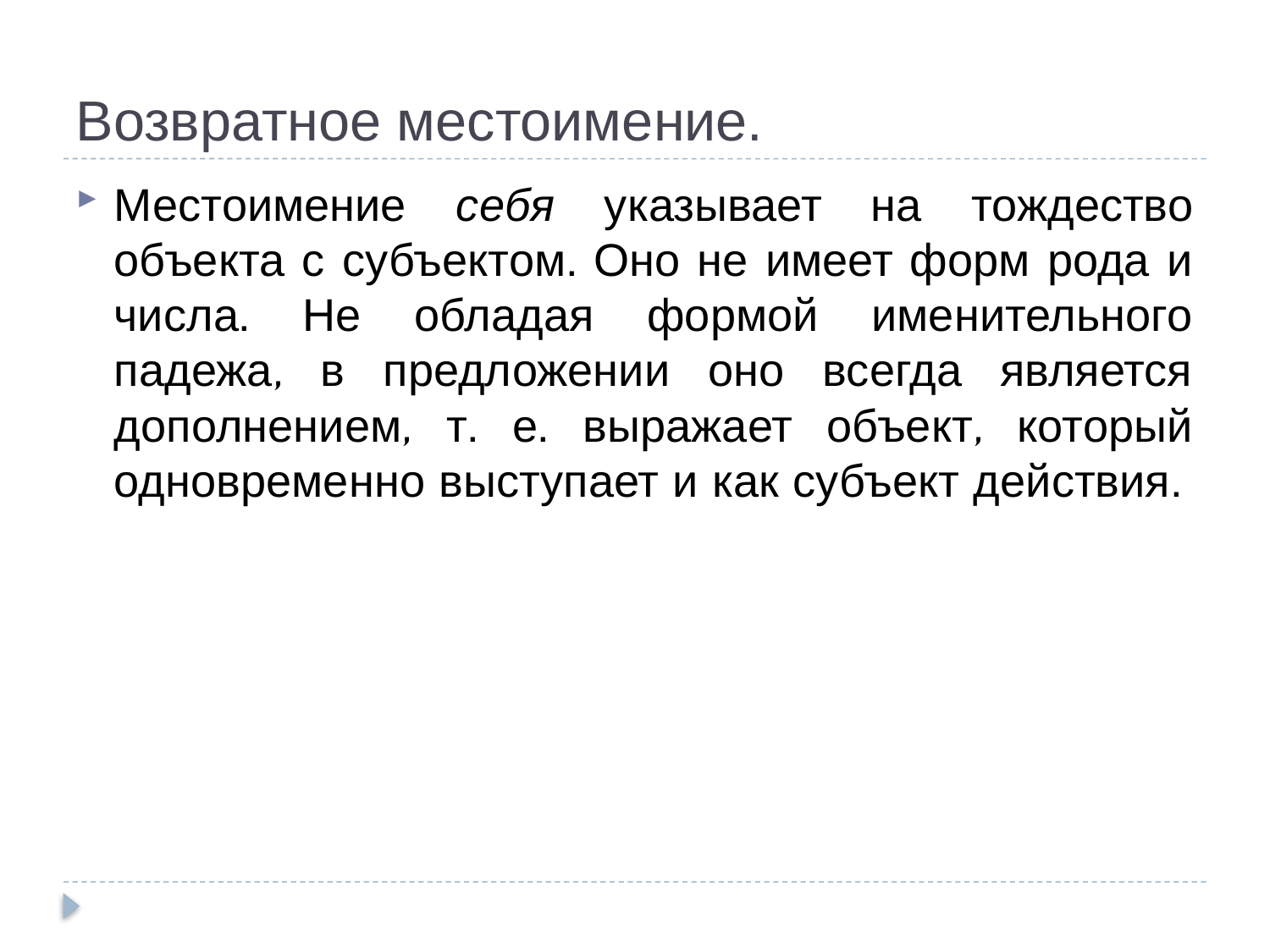

# Возвратное местоимение.
Местоимение себя указывает на тождество объекта с субъектом. Оно не имеет форм рода и числа. Не обладая формой именительного падежа, в предложении оно всегда является дополнением, т. е. выражает объект, который одновременно выступает и как субъект действия.